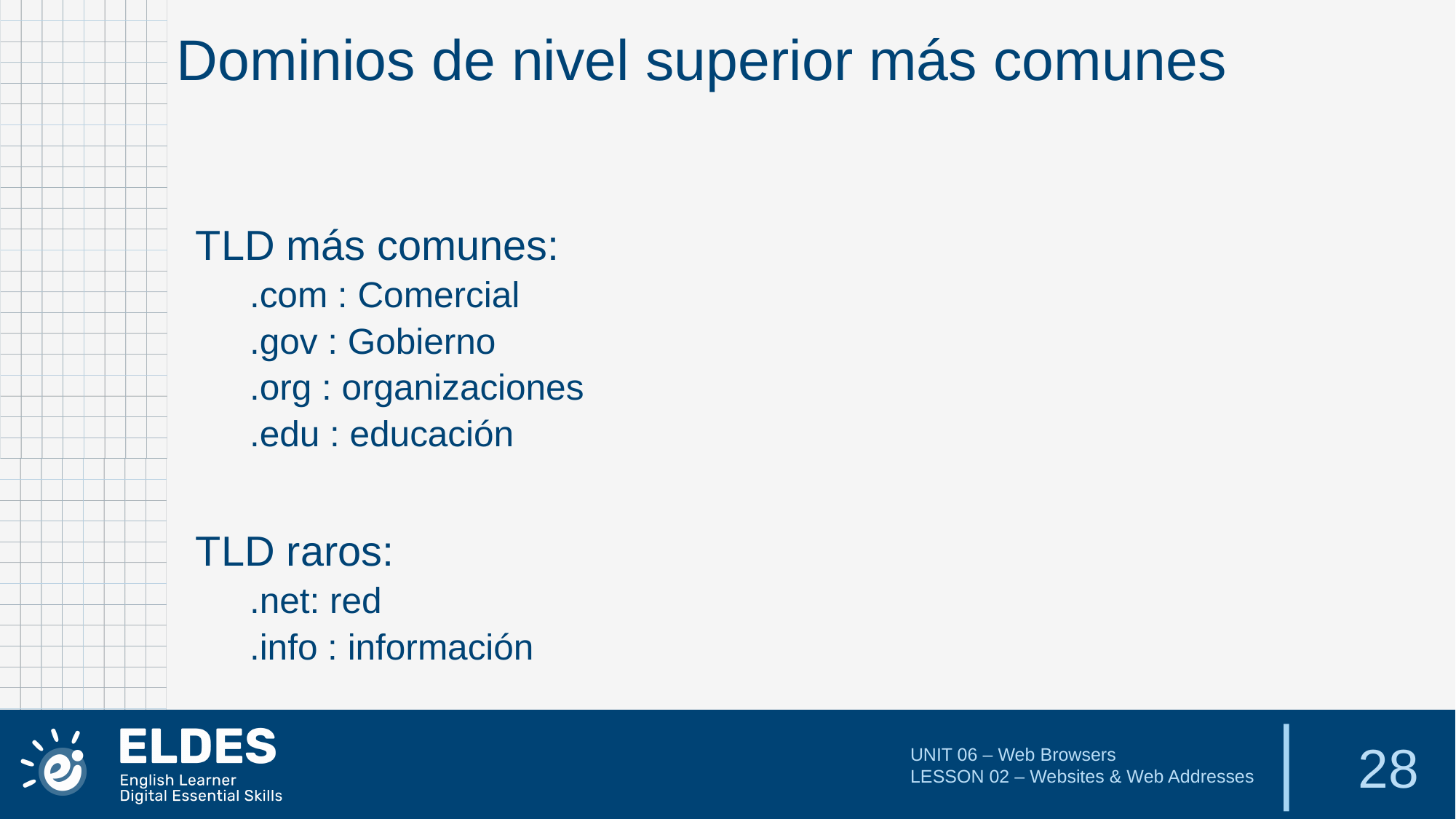

Dominios de nivel superior más comunes

TLD más comunes:
.com : Comercial
.gov : Gobierno
.org : organizaciones
.edu : educación

TLD raros:
.net: red
.info : información
UNIT 06 – Web Browsers
LESSON 02 – Websites & Web Addresses
28